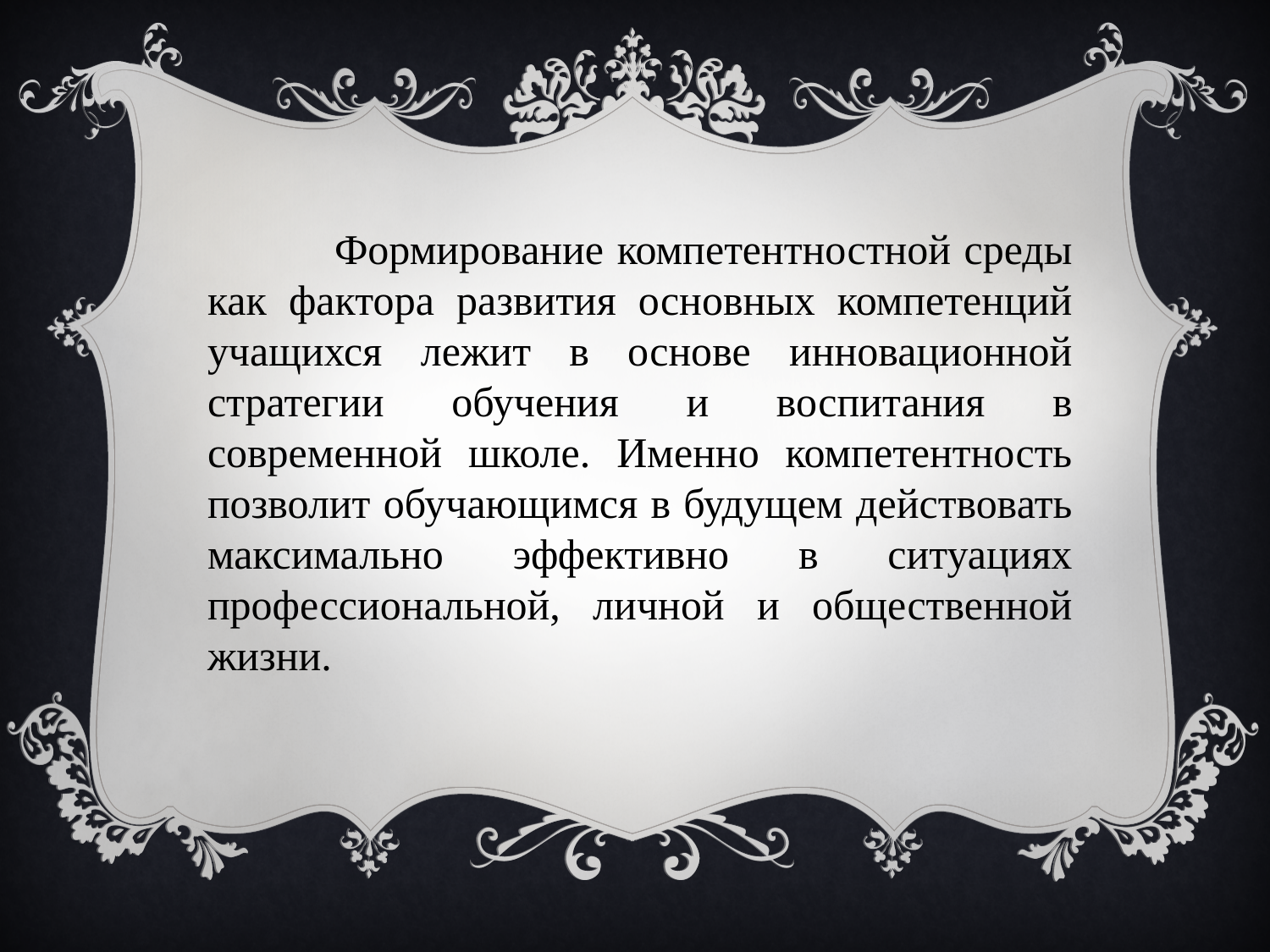

Формирование компетентностной среды как фактора развития основных компетенций учащихся лежит в основе инновационной стратегии обучения и воспитания в современной школе. Именно компетентность позволит обучающимся в будущем действовать максимально эффективно в ситуациях профессиональной, личной и общественной жизни.